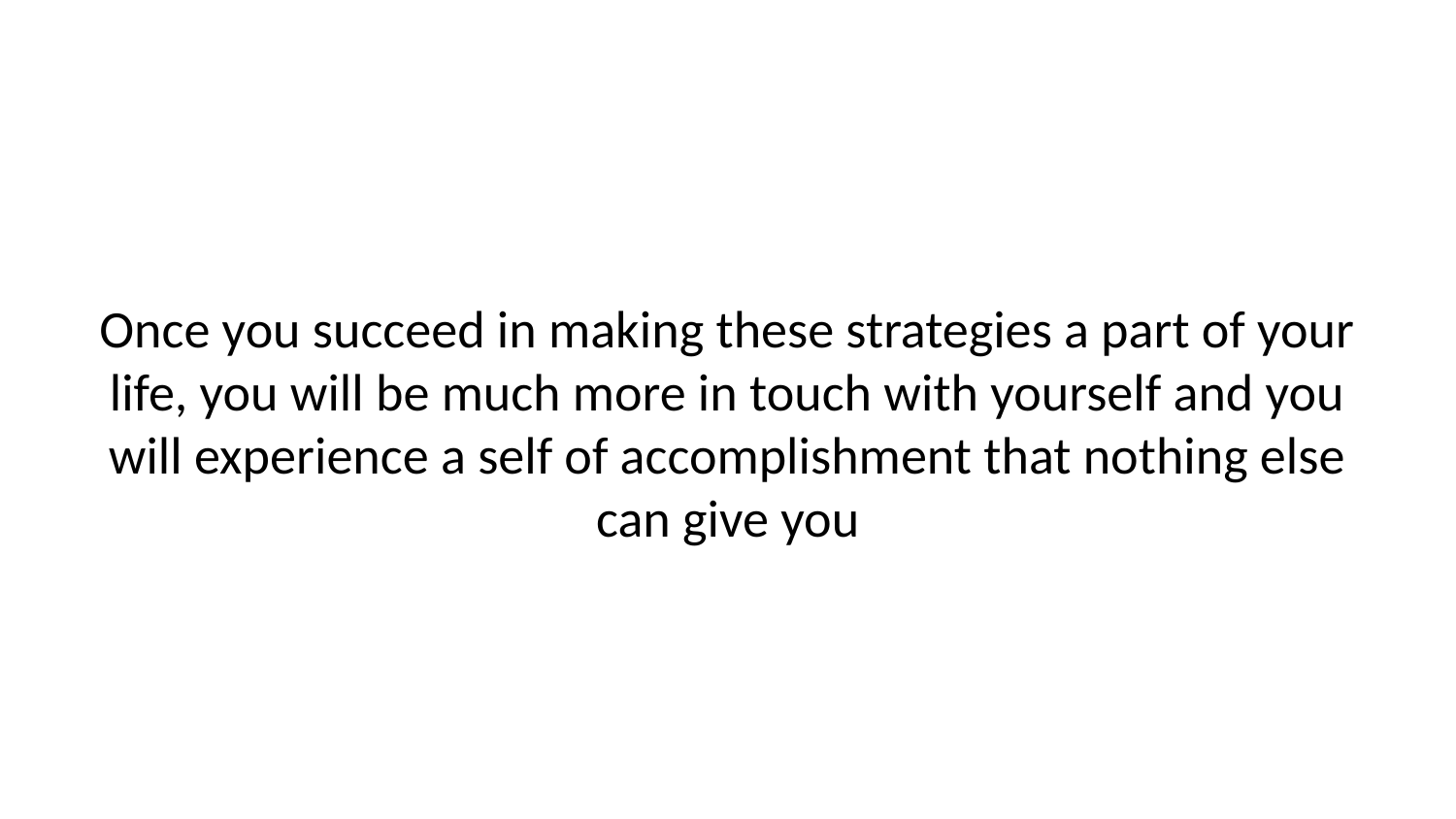

Once you succeed in making these strategies a part of your life, you will be much more in touch with yourself and you will experience a self of accomplishment that nothing else can give you